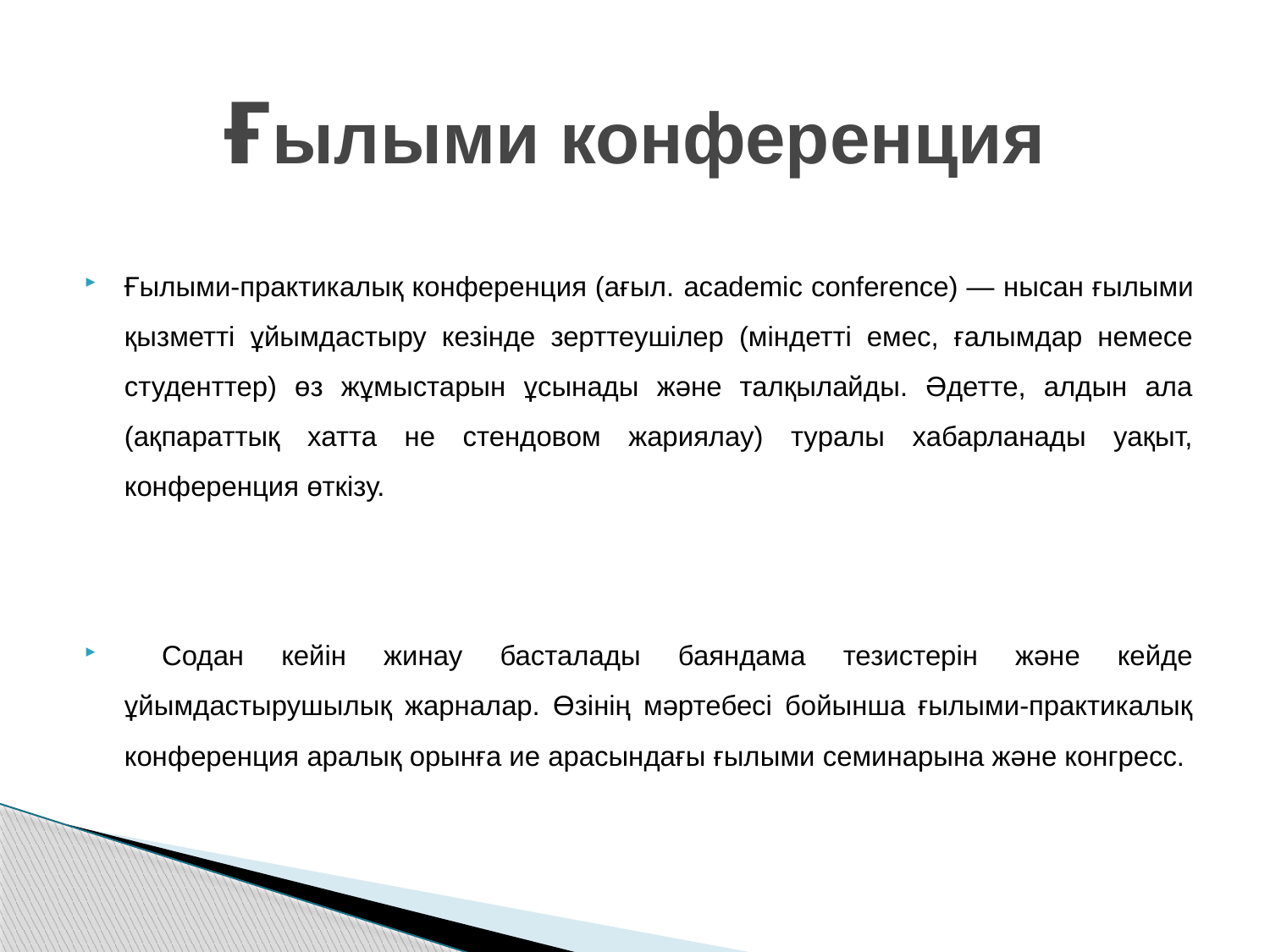

# ғылыми конференция

Ғылыми-практикалық конференция (ағыл. academic conference) — нысан ғылыми қызметті ұйымдастыру кезінде зерттеушілер (міндетті емес, ғалымдар немесе студенттер) өз жұмыстарын ұсынады және талқылайды. Әдетте, алдын ала (ақпараттық хатта не стендовом жариялау) туралы хабарланады уақыт, конференция өткізу.

 Содан кейін жинау басталады баяндама тезистерін және кейде ұйымдастырушылық жарналар. Өзінің мәртебесі бойынша ғылыми-практикалық конференция аралық орынға ие арасындағы ғылыми семинарына және конгресс.